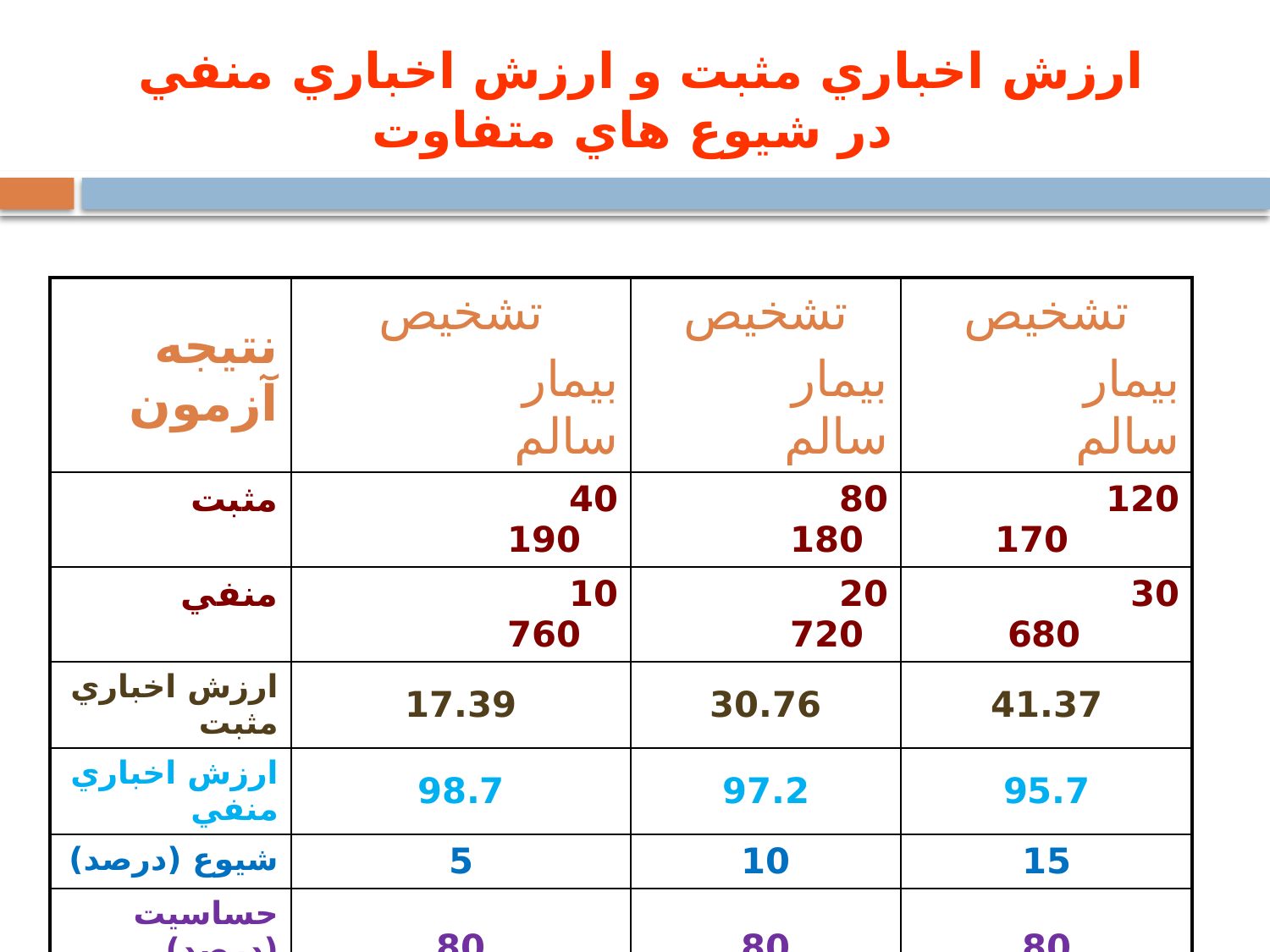

# ارزش اخباري مثبت و ارزش اخباري منفي در شيوع هاي متفاوت
| نتيجه آزمون | تشخيص بيمار سالم | تشخيص بيمار سالم | تشخيص بيمار سالم |
| --- | --- | --- | --- |
| مثبت | 40 190 | 80 180 | 120 170 |
| منفي | 10 760 | 20 720 | 30 680 |
| ارزش اخباري مثبت | 17.39 | 30.76 | 41.37 |
| ارزش اخباري منفي | 98.7 | 97.2 | 95.7 |
| شيوع (درصد) | 5 | 10 | 15 |
| حساسيت (درصد) ويژگي (درصد) | 80 80 | 80 80 | 80 80 |